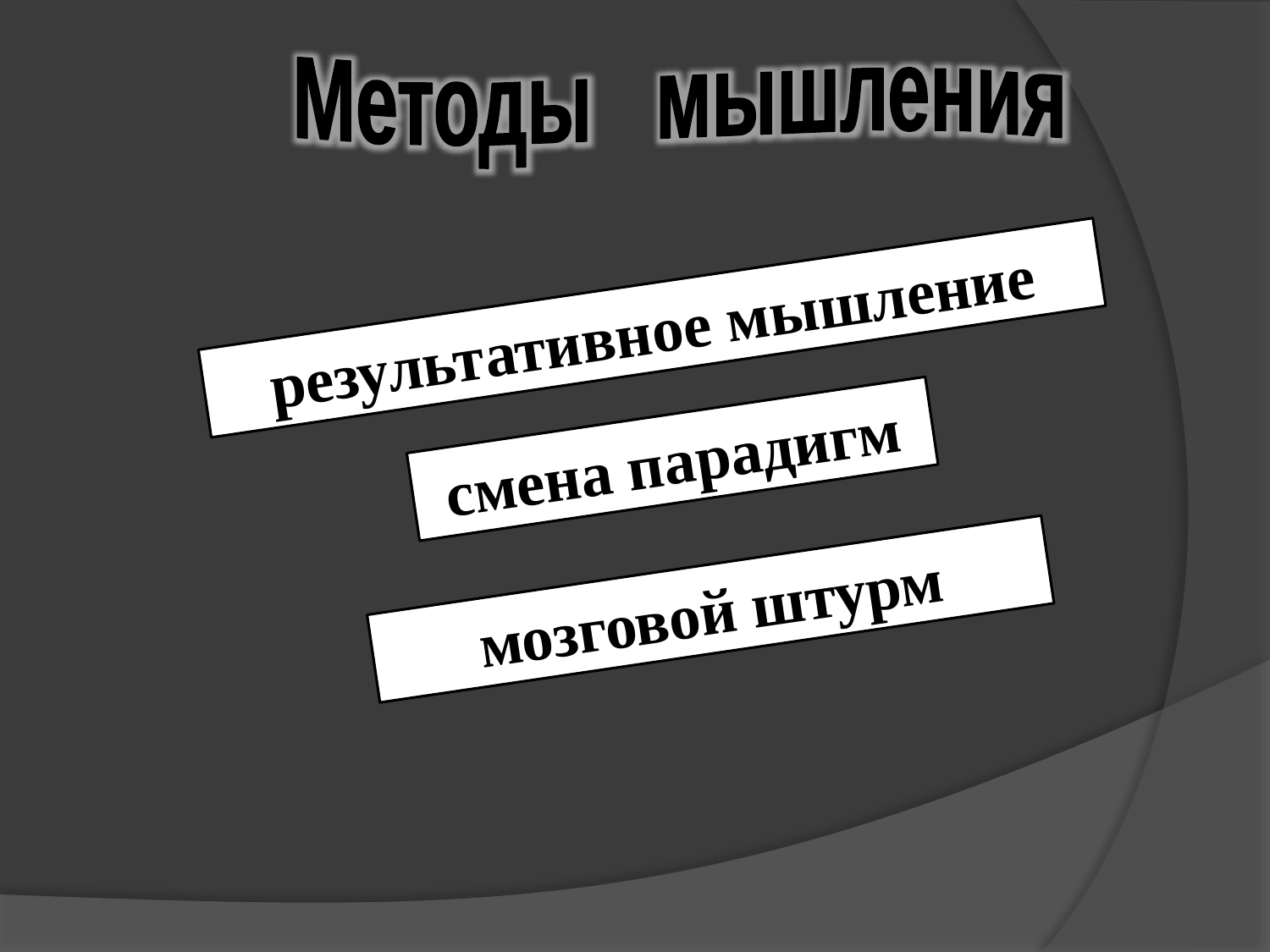

Методы   мышления
результативное мышление
смена парадигм
мозговой штурм